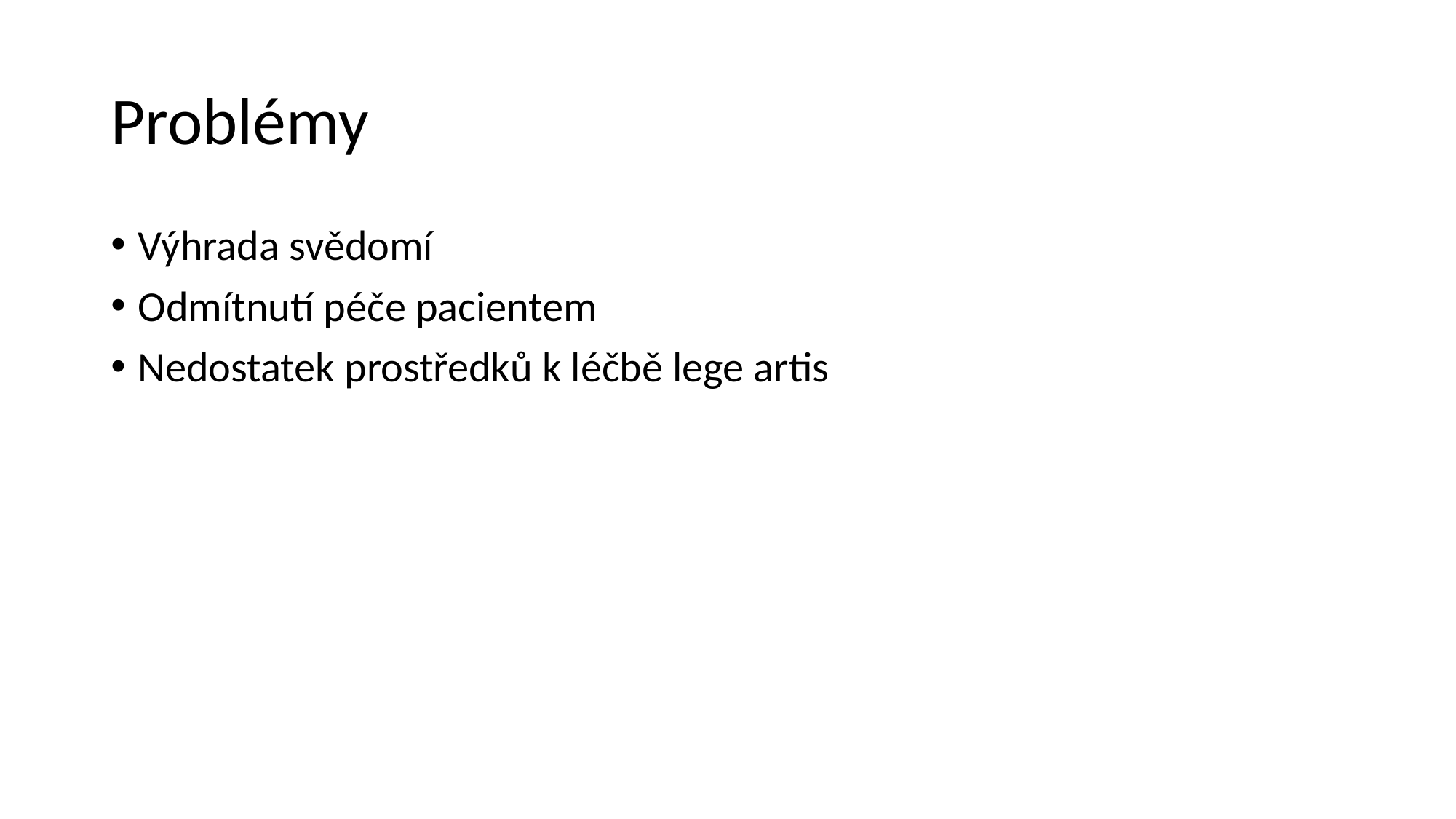

# Problémy
Výhrada svědomí
Odmítnutí péče pacientem
Nedostatek prostředků k léčbě lege artis